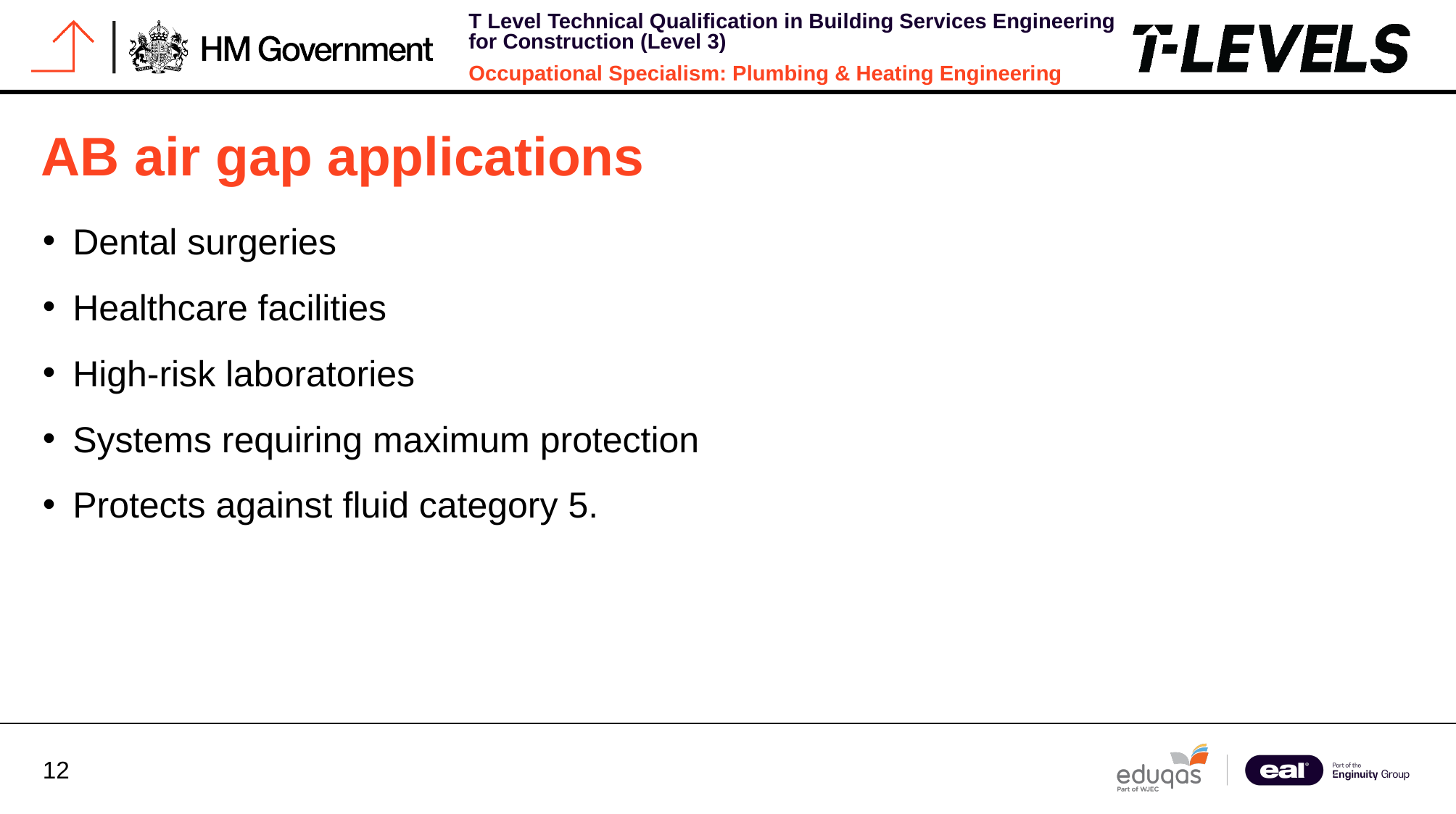

# AB air gap applications
Dental surgeries
Healthcare facilities
High-risk laboratories
Systems requiring maximum protection
Protects against fluid category 5.